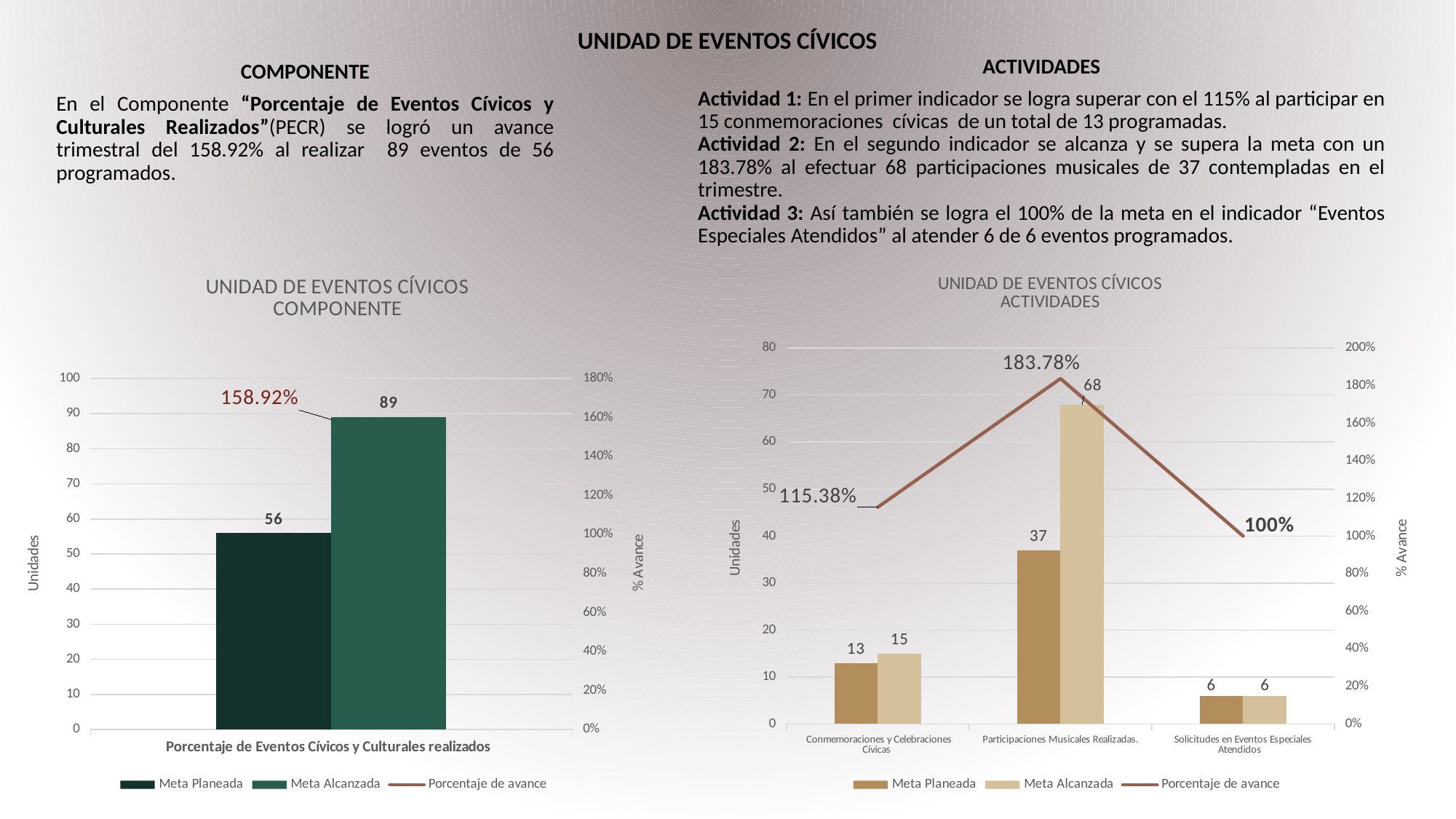

UNIDAD DE EVENTOS CÍVICOS
ACTIVIDADES
Actividad 1: En el primer indicador se logra superar con el 115% al participar en 15 conmemoraciones  cívicas  de un total de 13 programadas.
Actividad 2: En el segundo indicador se alcanza y se supera la meta con un 183.78% al efectuar 68 participaciones musicales de 37 contempladas en el trimestre.
Actividad 3: Así también se logra el 100% de la meta en el indicador “Eventos Especiales Atendidos” al atender 6 de 6 eventos programados.

COMPONENTE
En el Componente “Porcentaje de Eventos Cívicos y Culturales Realizados”(PECR) se logró un avance trimestral del 158.92% al realizar  89 eventos de 56 programados.

### Chart: UNIDAD DE EVENTOS CÍVICOS
COMPONENTE

| Category | Meta Planeada | Meta Alcanzada |  |
|---|---|---|---|
| Porcentaje de Eventos Cívicos y Culturales realizados   | 56.0 | 89.0 | 1.5892857142857142 |

### Chart: UNIDAD DE EVENTOS CÍVICOS
ACTIVIDADES

| Category | Meta Planeada | Meta Alcanzada |  |
|---|---|---|---|
|  Conmemoraciones y Celebraciones Cívicas  | 13.0 | 15.0 | 1.1538461538461537 |
| Participaciones Musicales Realizadas. | 37.0 | 68.0 | 1.837837837837838 |
| Solicitudes en Eventos Especiales Atendidos    | 6.0 | 6.0 | 1.0 |